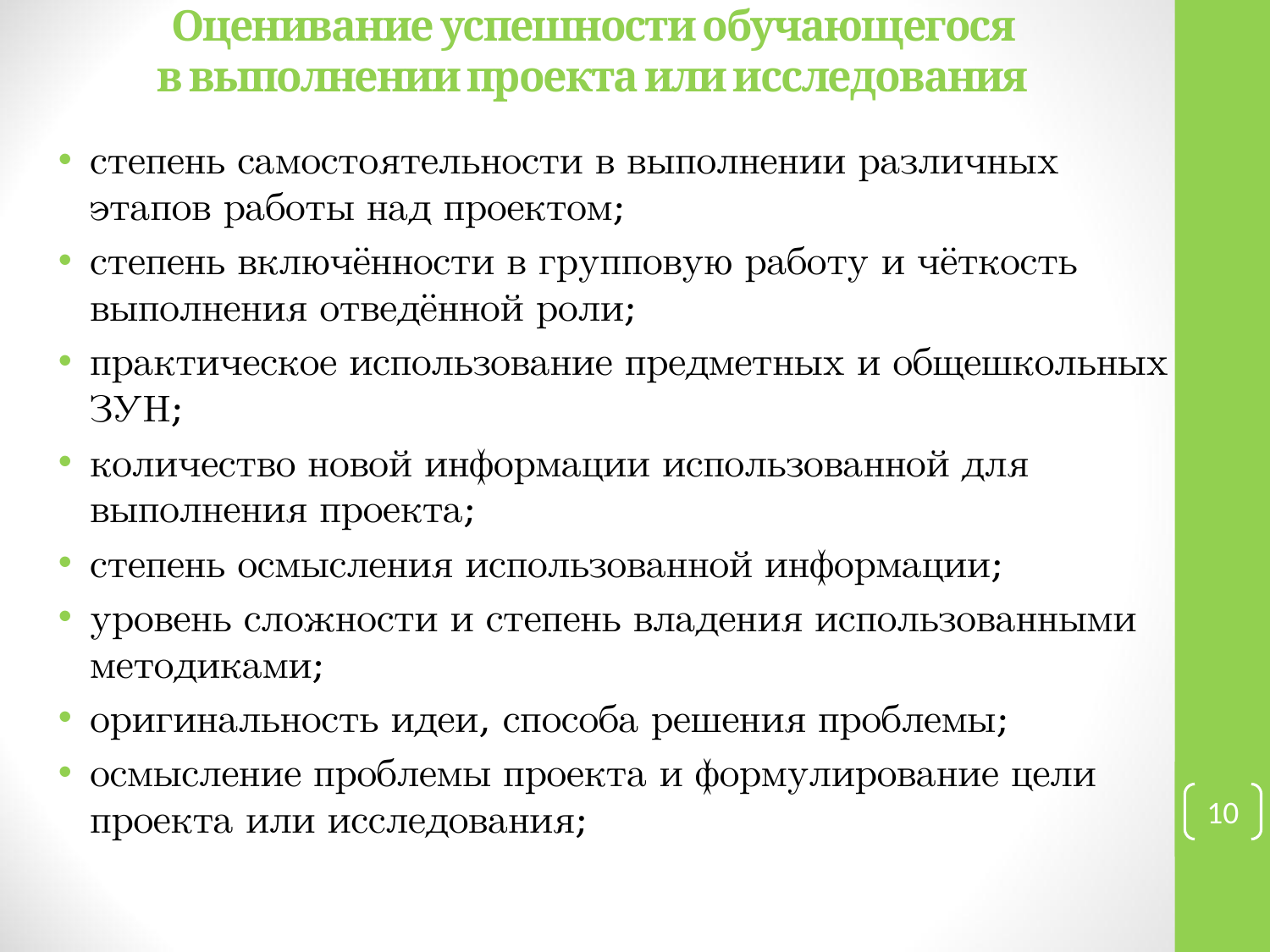

# Оценивание успешности обучающегося в выполнении проекта или исследования
степень самостоятельности в выполнении различных этапов работы над проектом;
степень включённости в групповую работу и чёткость выполнения отведённой роли;
практическое использование предметных и общешкольных ЗУН;
количество новой информации использованной для выполнения проекта;
степень осмысления использованной информации;
уровень сложности и степень владения использованными методиками;
оригинальность идеи, способа решения проблемы;
осмысление проблемы проекта и формулирование цели проекта или исследования;
10